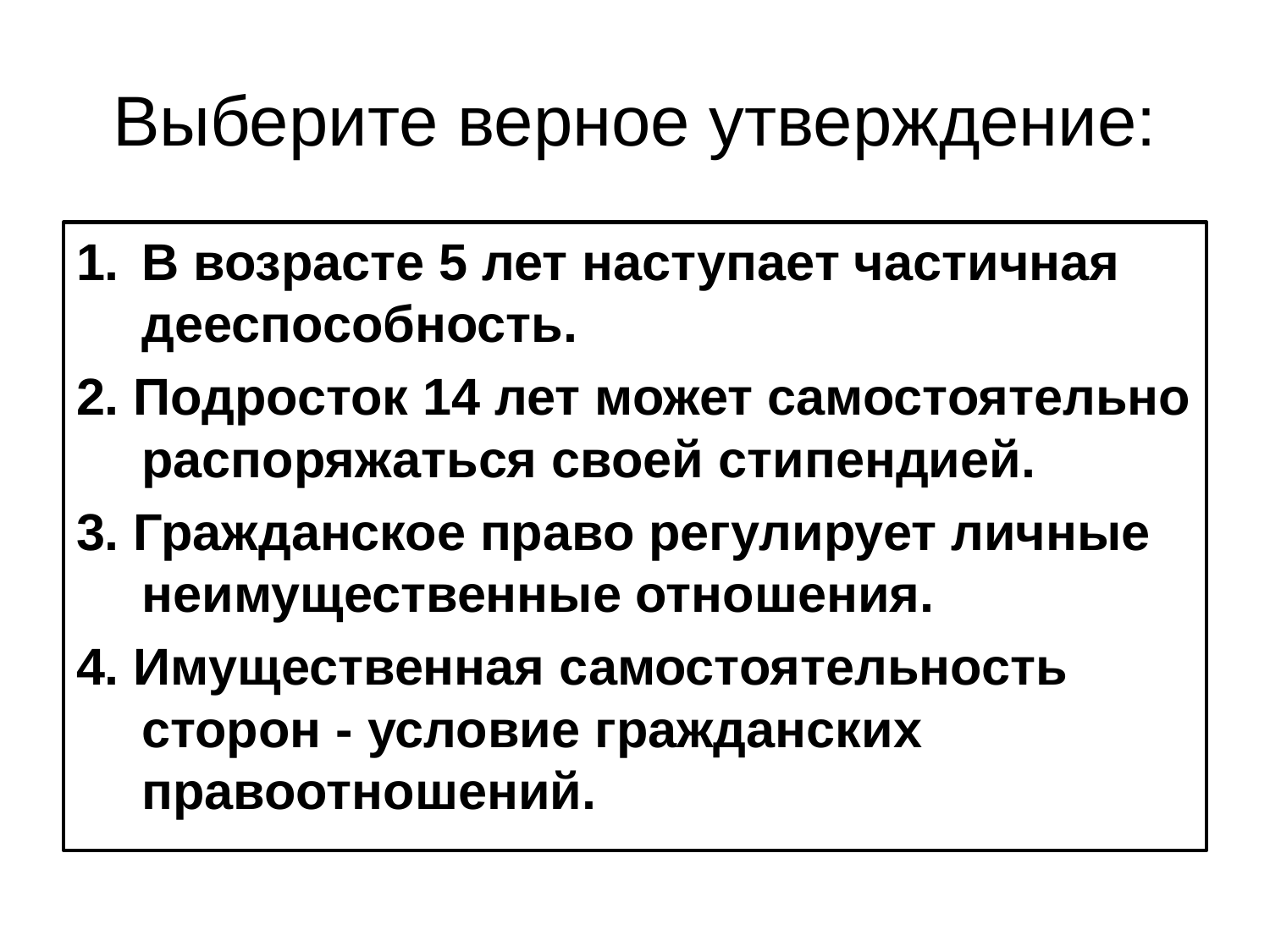

# Выберите верное утверждение:
В возрасте 5 лет наступает частичная дееспособность.
2. Подросток 14 лет может самостоятельно распоряжаться своей стипендией.
3. Гражданское право регулирует личные неимущественные отношения.
4. Имущественная самостоятельность сторон - условие гражданских правоотношений.